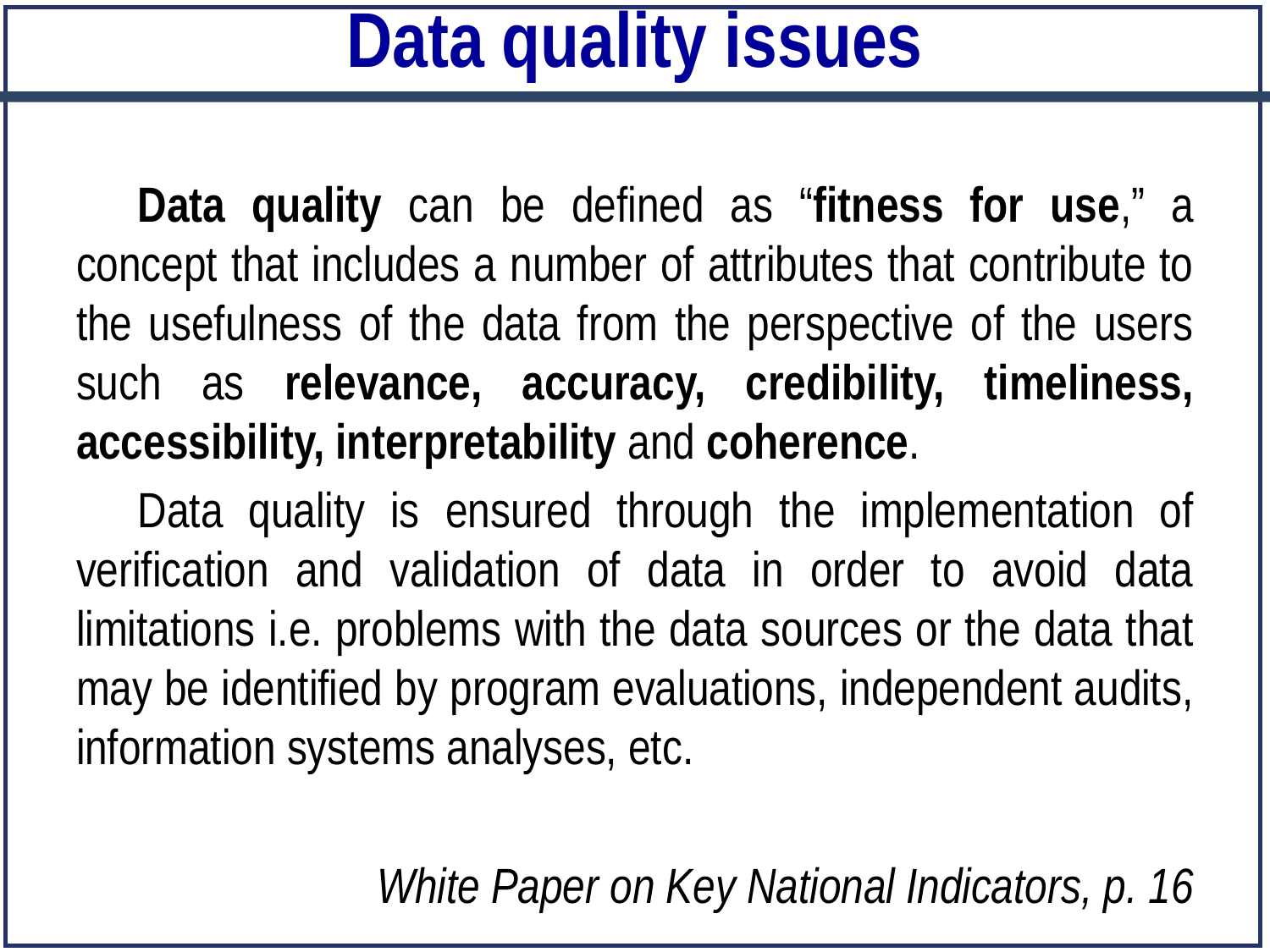

# Data quality issues

Data quality can be defined as “fitness for use,” a concept that includes a number of attributes that contribute to the usefulness of the data from the perspective of the users such as relevance, accuracy, credibility, timeliness, accessibility, interpretability and coherence.
Data quality is ensured through the implementation of verification and validation of data in order to avoid data limitations i.e. problems with the data sources or the data that may be identified by program evaluations, independent audits, information systems analyses, etc.

White Paper on Key National Indicators, p. 16